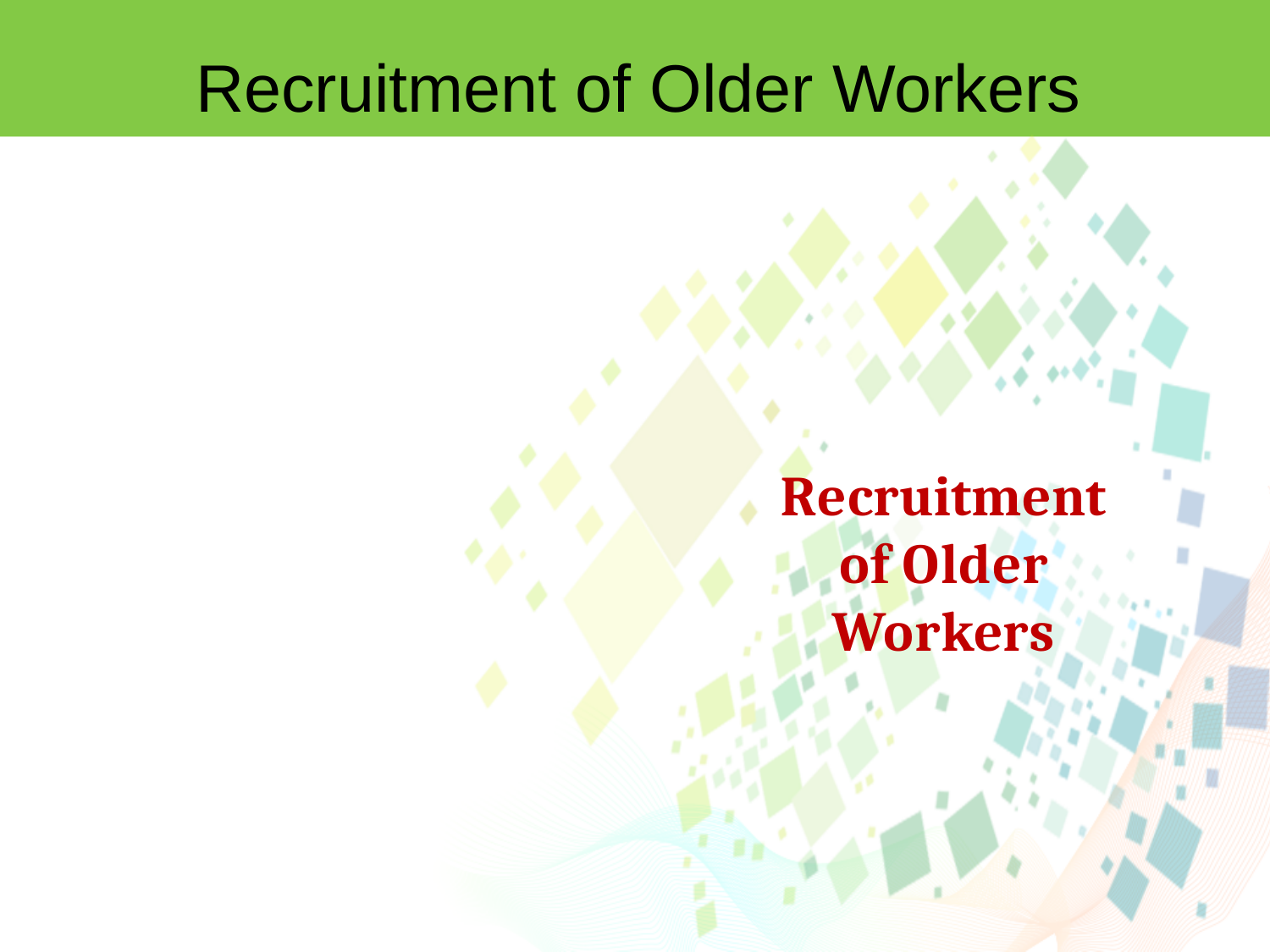

Recruitment of Older Workers
Recruitment of Older Workers